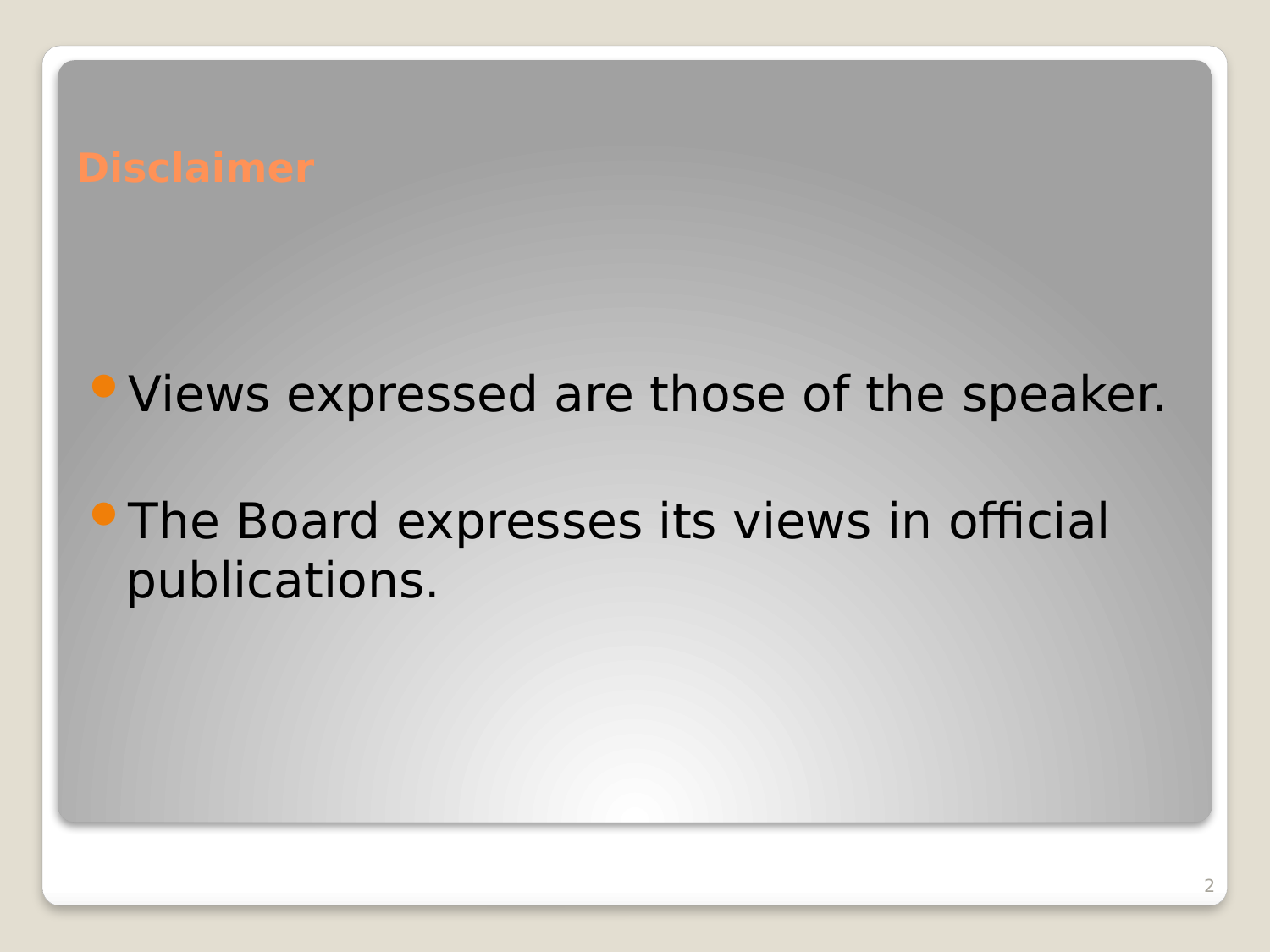

# Disclaimer

Views expressed are those of the speaker.

The Board expresses its views in official publications.

2